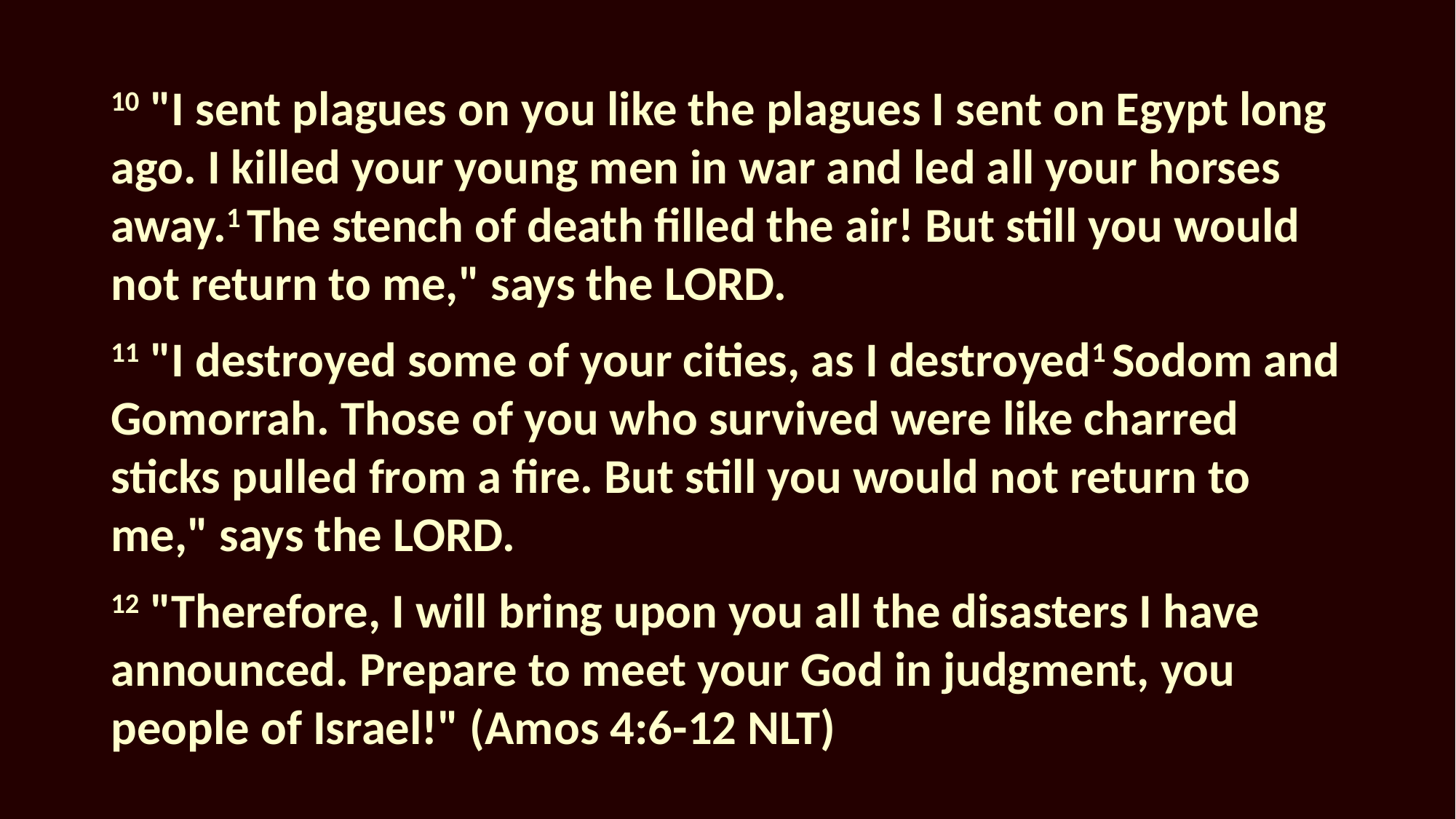

10 "I sent plagues on you like the plagues I sent on Egypt long ago. I killed your young men in war and led all your horses away.1 The stench of death filled the air! But still you would not return to me," says the LORD.
11 "I destroyed some of your cities, as I destroyed1 Sodom and Gomorrah. Those of you who survived were like charred sticks pulled from a fire. But still you would not return to me," says the LORD.
12 "Therefore, I will bring upon you all the disasters I have announced. Prepare to meet your God in judgment, you people of Israel!" (Amos 4:6-12 NLT)